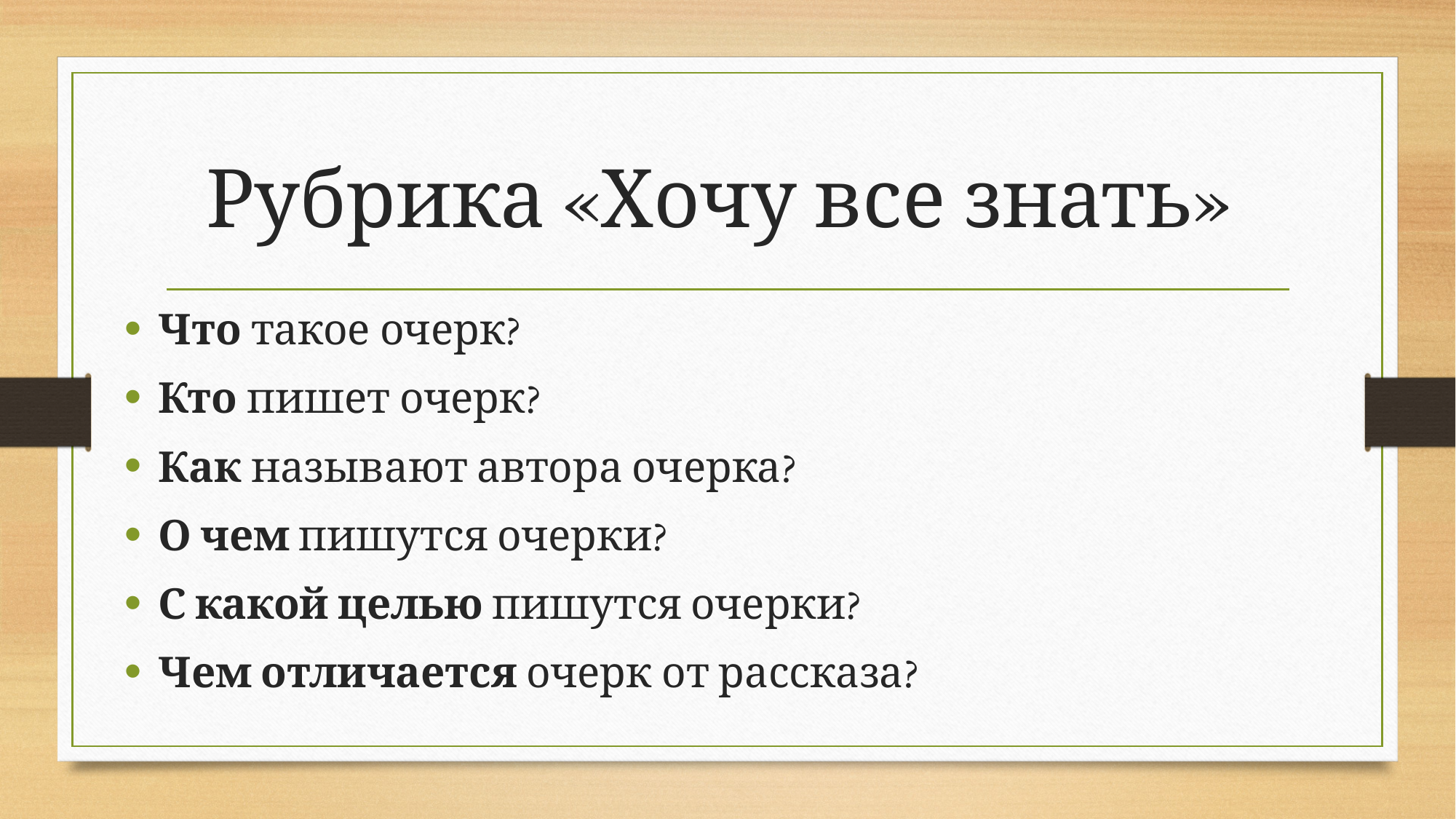

# Рубрика «Хочу все знать»
Что такое очерк?
Кто пишет очерк?
Как называют автора очерка?
О чем пишутся очерки?
С какой целью пишутся очерки?
Чем отличается очерк от рассказа?